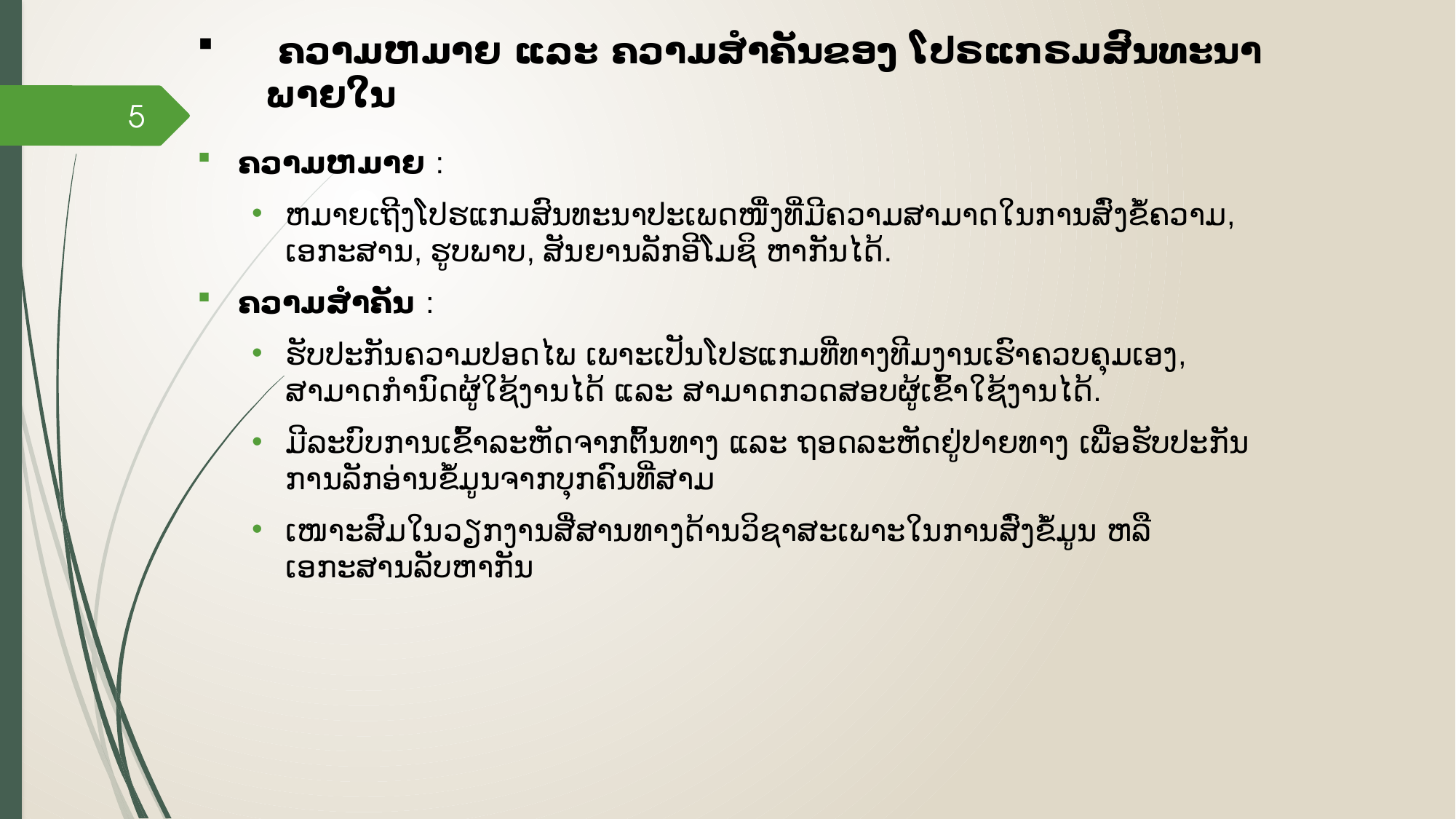

# ຄວາມຫມາຍ ແລະ ຄວາມສໍາຄັນຂອງ ໂປຣແກຣມສົນທະນາພາຍໃນ
5
ຄວາມຫມາຍ :
ຫມາຍເຖີງໂປຮແກມສົນທະນາປະເພດໜື່ງທີ່ມີຄວາມສາມາດໃນການສົ່ງຂໍ້ຄວາມ, ເອກະສານ, ຮູບພາບ, ສັນຍານລັກອີໂມຊິ ຫາກັນໄດ້.
ຄວາມສຳຄັນ :
ຮັບປະກັນຄວາມປອດໄພ ເພາະເປັນໂປຮແກມທີ່ທາງທີມງານເຮົາຄວບຄຸມເອງ, ສາມາດກໍານົດຜູ້ໃຊ້ງານໄດ້ ແລະ ສາມາດກວດສອບຜູ້ເຂົ້າໃຊ້ງານໄດ້.
ມີລະບົບການເຂົ້າລະຫັດຈາກຕົ້ນທາງ ແລະ ຖອດລະຫັດຢູ່ປາຍທາງ ເພື່ອຮັບປະກັນການລັກອ່ານຂໍ້ມູນຈາກບຸກຄົນທີ່ສາມ
ເໜາະສົມໃນວຽກງານສື່ສານທາງດ້ານວິຊາສະເພາະໃນການສົ່ງຂໍ້ມູນ ຫລື ເອກະສານລັບຫາກັນ